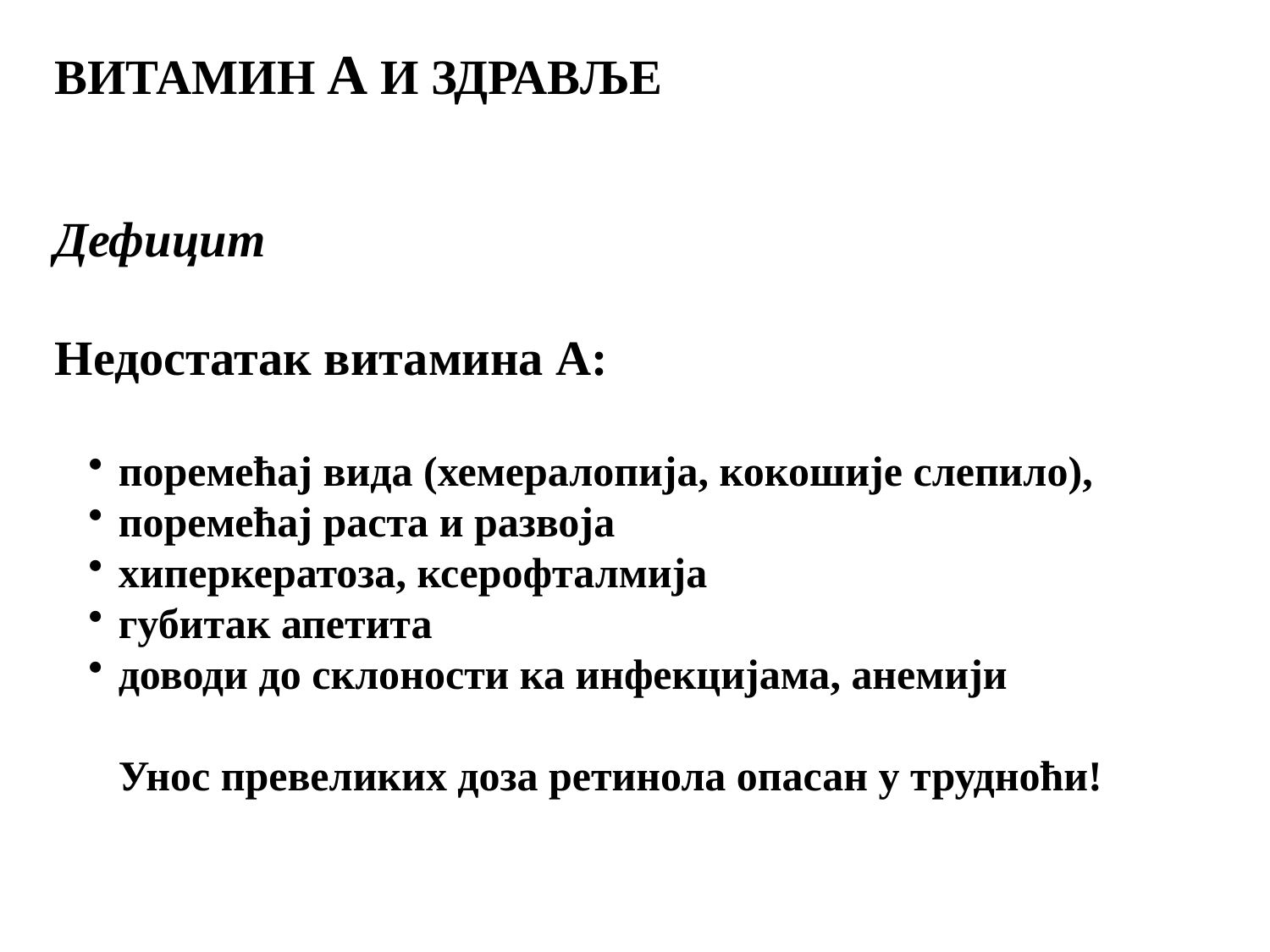

ВИТАМИН А И ЗДРАВЉЕ

Дефицит

Недостатак витамина А:

поремећај вида (хемералопија, кокошије слепило),
поремећај раста и развоја
хиперкератоза, ксерофталмија
губитак апетита
доводи до склоности ка инфекцијама, анемији

Унос превеликих доза ретинола опасан у трудноћи!